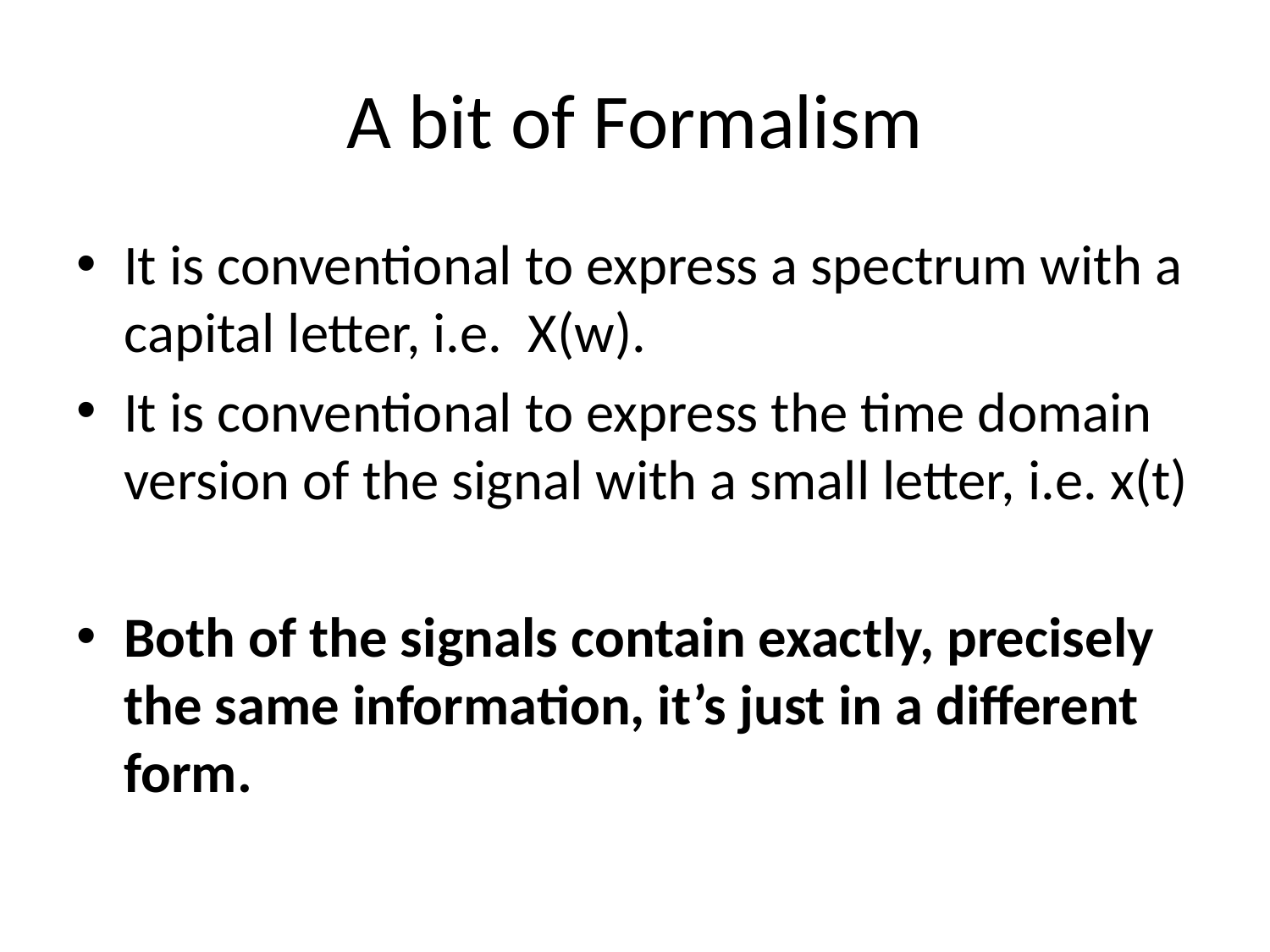

# A bit of Formalism
It is conventional to express a spectrum with a capital letter, i.e.  X(w).
It is conventional to express the time domain version of the signal with a small letter, i.e. x(t)

Both of the signals contain exactly, precisely the same information, it’s just in a different form.